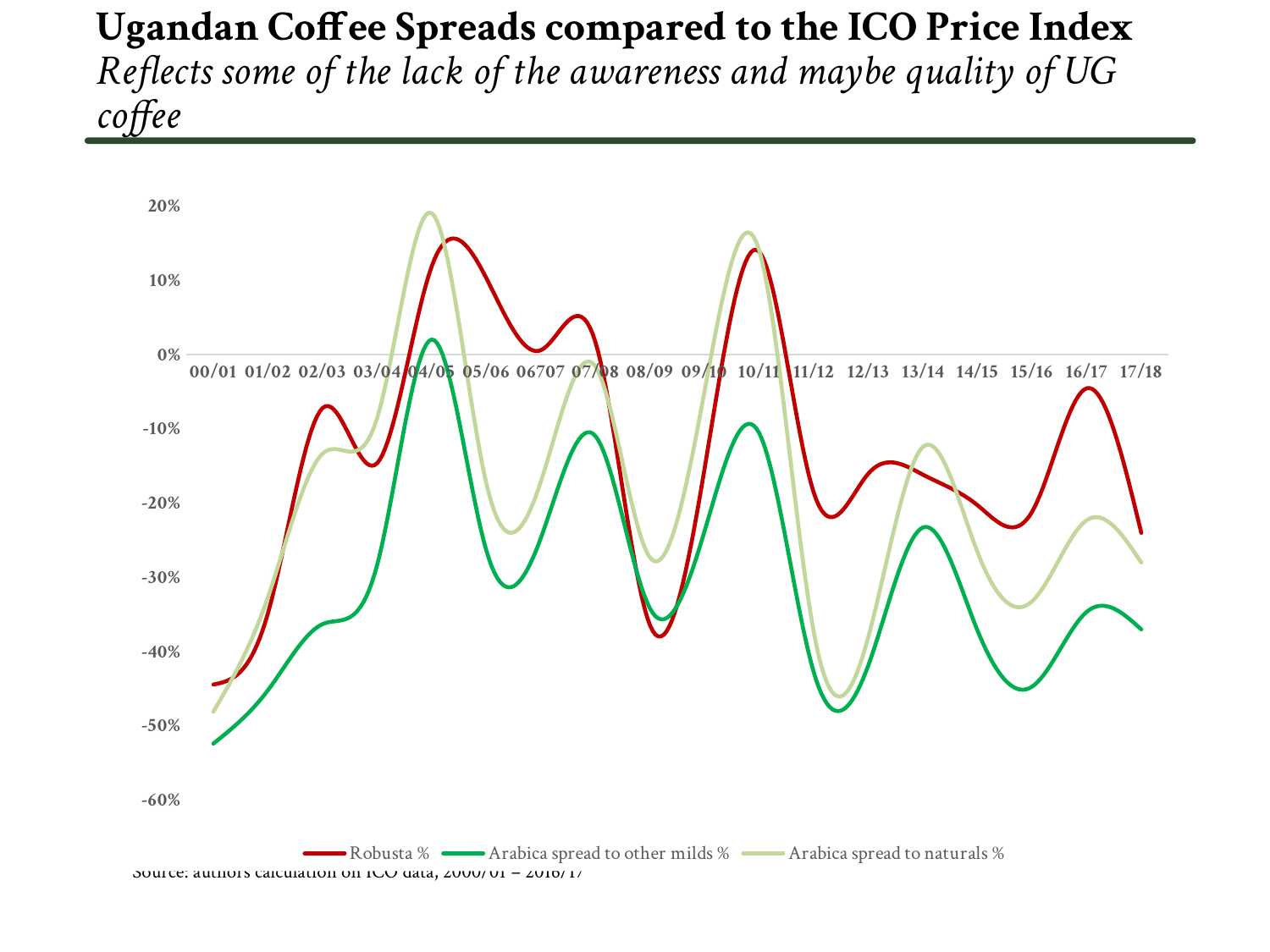

Ugandan Coffee Spreads compared to the ICO Price Index
Reflects some of the lack of the awareness and maybe quality of UG coffee

### Chart

| Category | Robusta % | Arabica spread to other milds % | Arabica spread to naturals % |
|---|---|---|---|
| 00/01 | -0.44424653069414677 | -0.5237267261948891 | -0.48072734848220633 |
| 01/02 | -0.34823362332426244 | -0.45185900144102814 | -0.3266622999950145 |
| 02/03 | -0.0720468096900851 | -0.36288940623757965 | -0.1334281731535683 |
| 03/04 | -0.14622528669264565 | -0.28337090807284665 | -0.08551803415378167 |
| 04/05 | 0.11868229797402859 | 0.020231889639426594 | 0.19034449991713293 |
| 05/06 | 0.10286739832929828 | -0.2636143148071244 | -0.17312288785557056 |
| 06707 | 0.005896623466079807 | -0.24691076454682834 | -0.1709641210946609 |
| 07/08 | 0.016629846635635718 | -0.10974477938044541 | -0.01609238297212666 |
| 08/09 | -0.3646309826192844 | -0.3420419359151739 | -0.2734862295775576 |
| 09/10 | -0.1535227685756495 | -0.23765407117134488 | -0.049199354871119774 |
| 10/11 | 0.13849868895460282 | -0.10565300729245906 | 0.14039716743212988 |
| 11/12 | -0.18591043023523515 | -0.42770454015582876 | -0.3735072679914405 |
| 12/13 | -0.16026241280591527 | -0.4183212562108655 | -0.38009009913493796 |
| 13/14 | -0.16171059462064657 | -0.23285393991136968 | -0.12427481171425522 |
| 14/15 | -0.20280054570369457 | -0.3715630229584559 | -0.2660849360140159 |
| 15/16 | -0.21156881596129964 | -0.44700361191200305 | -0.33222920112650645 |
| 16/17 | -0.04541530755607962 | -0.3464119768544913 | -0.22298070698770264 |
| 17/18 | -0.24 | -0.37 | -0.28 |
Source: authors calculation on ICO data, 2000/01 – 2016/17